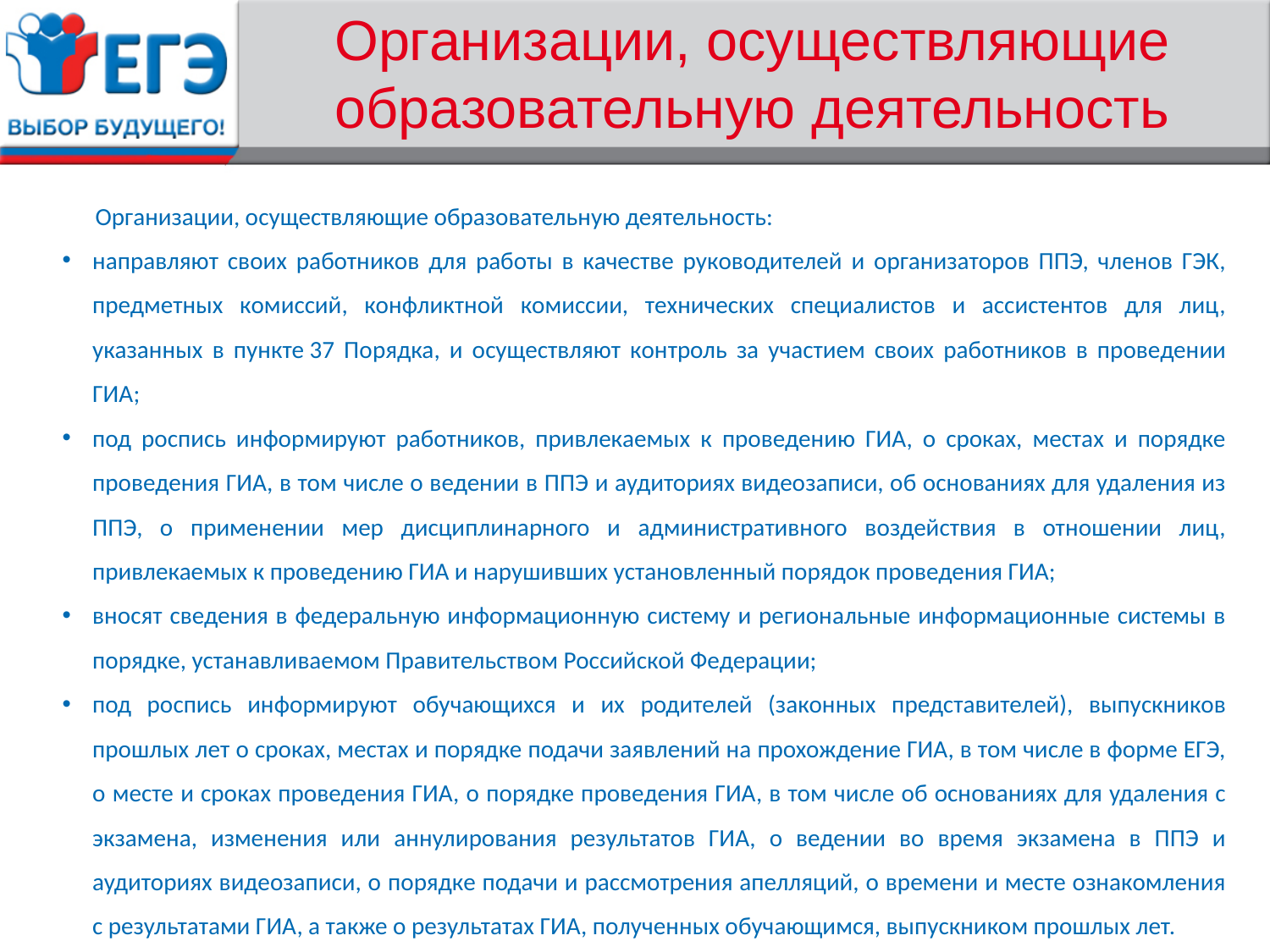

# Организации, осуществляющие образовательную деятельность
      Организации, осуществляющие образовательную деятельность:
направляют своих работников для работы в качестве руководителей и организаторов ППЭ, членов ГЭК, предметных комиссий, конфликтной комиссии, технических специалистов и ассистентов для лиц, указанных в пункте 37 Порядка, и осуществляют контроль за участием своих работников в проведении ГИА;
под роспись информируют работников, привлекаемых к проведению ГИА, о сроках, местах и порядке проведения ГИА, в том числе о ведении в ППЭ и аудиториях видеозаписи, об основаниях для удаления из ППЭ, о применении мер дисциплинарного и административного воздействия в отношении лиц, привлекаемых к проведению ГИА и нарушивших установленный порядок проведения ГИА;
вносят сведения в федеральную информационную систему и региональные информационные системы в порядке, устанавливаемом Правительством Российской Федерации;
под роспись информируют обучающихся и их родителей (законных представителей), выпускников прошлых лет о сроках, местах и порядке подачи заявлений на прохождение ГИА, в том числе в форме ЕГЭ, о месте и сроках проведения ГИА, о порядке проведения ГИА, в том числе об основаниях для удаления с экзамена, изменения или аннулирования результатов ГИА, о ведении во время экзамена в ППЭ и аудиториях видеозаписи, о порядке подачи и рассмотрения апелляций, о времени и месте ознакомления с результатами ГИА, а также о результатах ГИА, полученных обучающимся, выпускником прошлых лет.